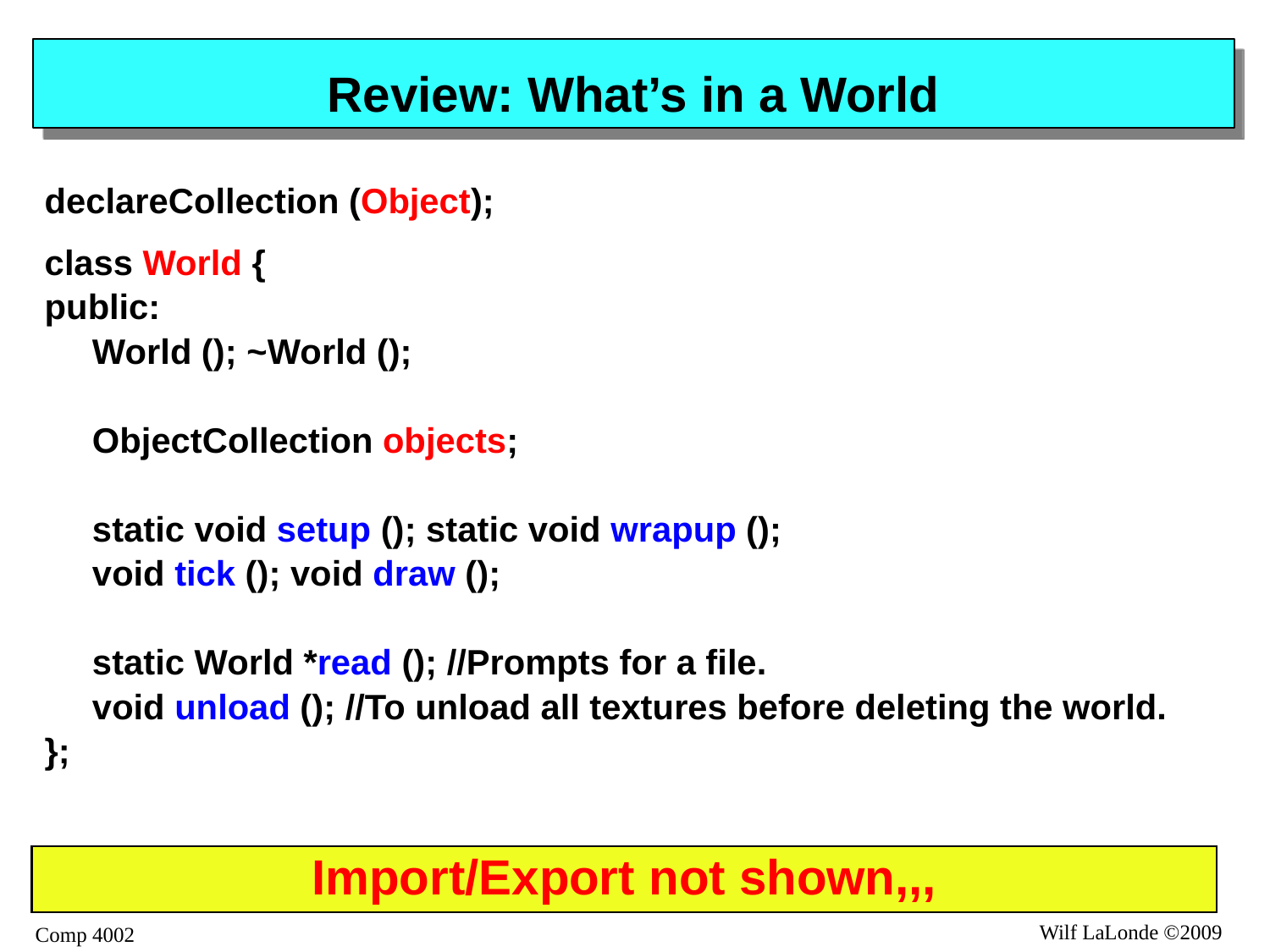

# Review: What’s in a World
declareCollection (Object);

class World {
public:
	World (); ~World ();

	ObjectCollection objects;

	static void setup (); static void wrapup ();
	void tick (); void draw ();

	static World *read (); //Prompts for a file.
	void unload (); //To unload all textures before deleting the world.
};
Import/Export not shown,,,